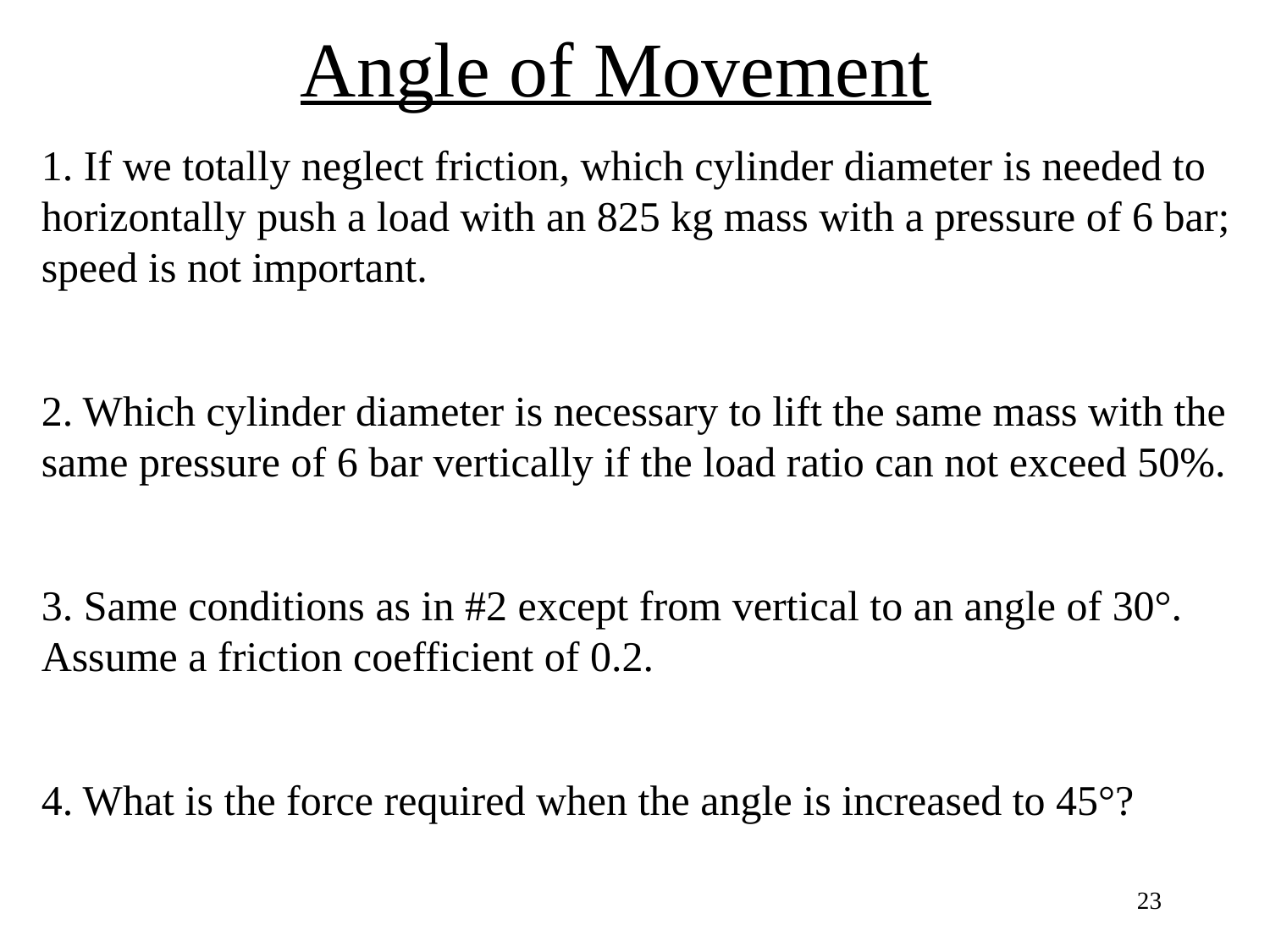

# Angle of Movement
1. If we totally neglect friction, which cylinder diameter is needed to horizontally push a load with an 825 kg mass with a pressure of 6 bar; speed is not important.

2. Which cylinder diameter is necessary to lift the same mass with the same pressure of 6 bar vertically if the load ratio can not exceed 50%.

3. Same conditions as in #2 except from vertical to an angle of 30°. Assume a friction coefficient of 0.2.

4. What is the force required when the angle is increased to 45°?

23